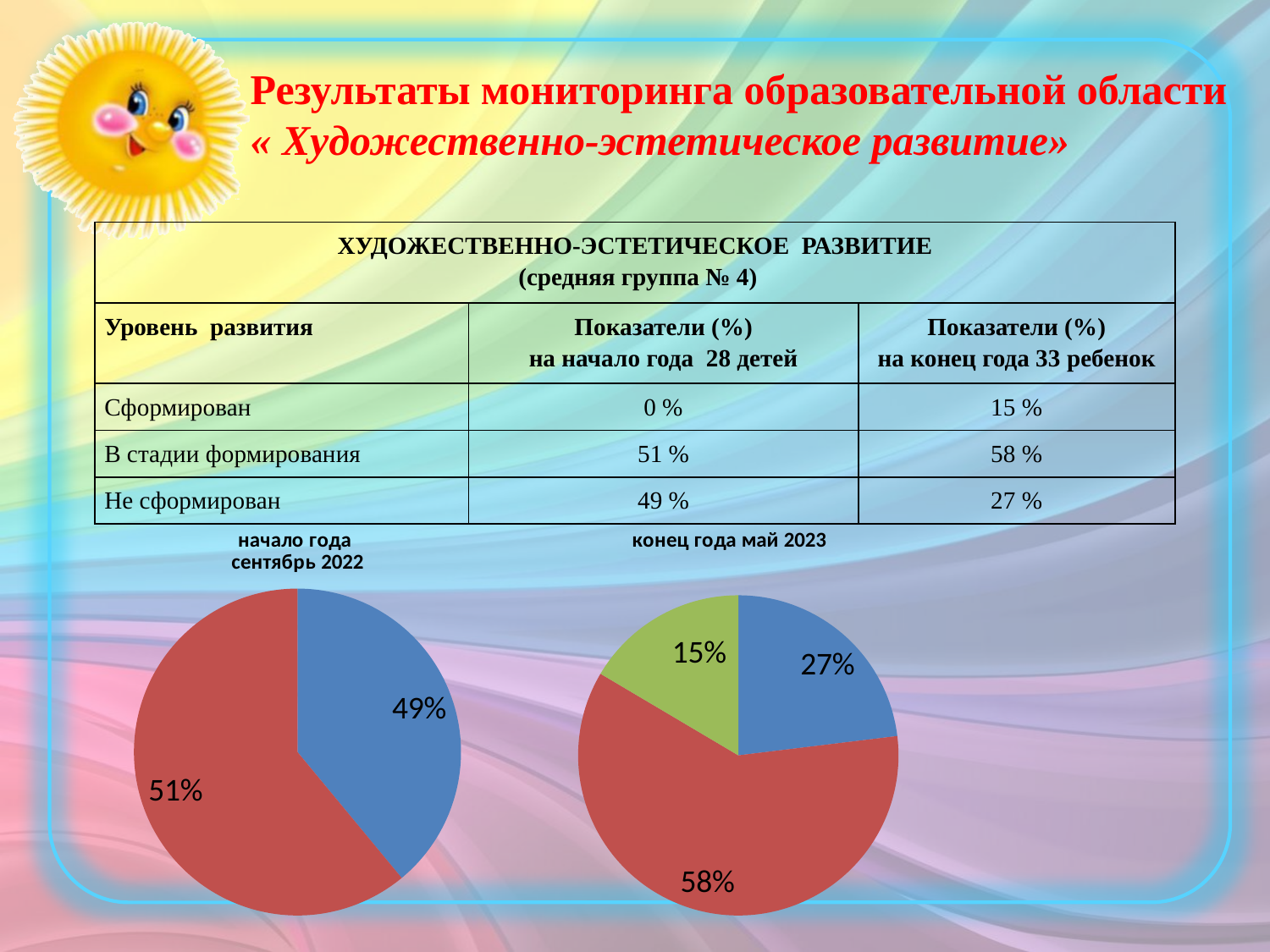

Результаты мониторинга образовательной области « Художественно-эстетическое развитие»
| ХУДОЖЕСТВЕННО-ЭСТЕТИЧЕСКОЕ РАЗВИТИЕ (средняя группа № 4) |  |  |
| --- | --- | --- |
| Уровень развития | Показатели (%) на начало года 28 детей | Показатели (%) на конец года 33 ребенок |
| Сформирован | 0 % | 15 % |
| В стадии формирования | 51 % | 58 % |
| Не сформирован | 49 % | 27 % |

### Chart: начало года
сентябрь 2022

| Category | начало года |
|---|---|
| не сформир | 0.39 |
| в стадии | 0.61 |
| сфоримр | 0.0 |

### Chart: конец года май 2023

| Category | конец года |
|---|---|
| не сформир | 0.21 |
| в стадии | 0.55 |
| сформир | 0.15 |